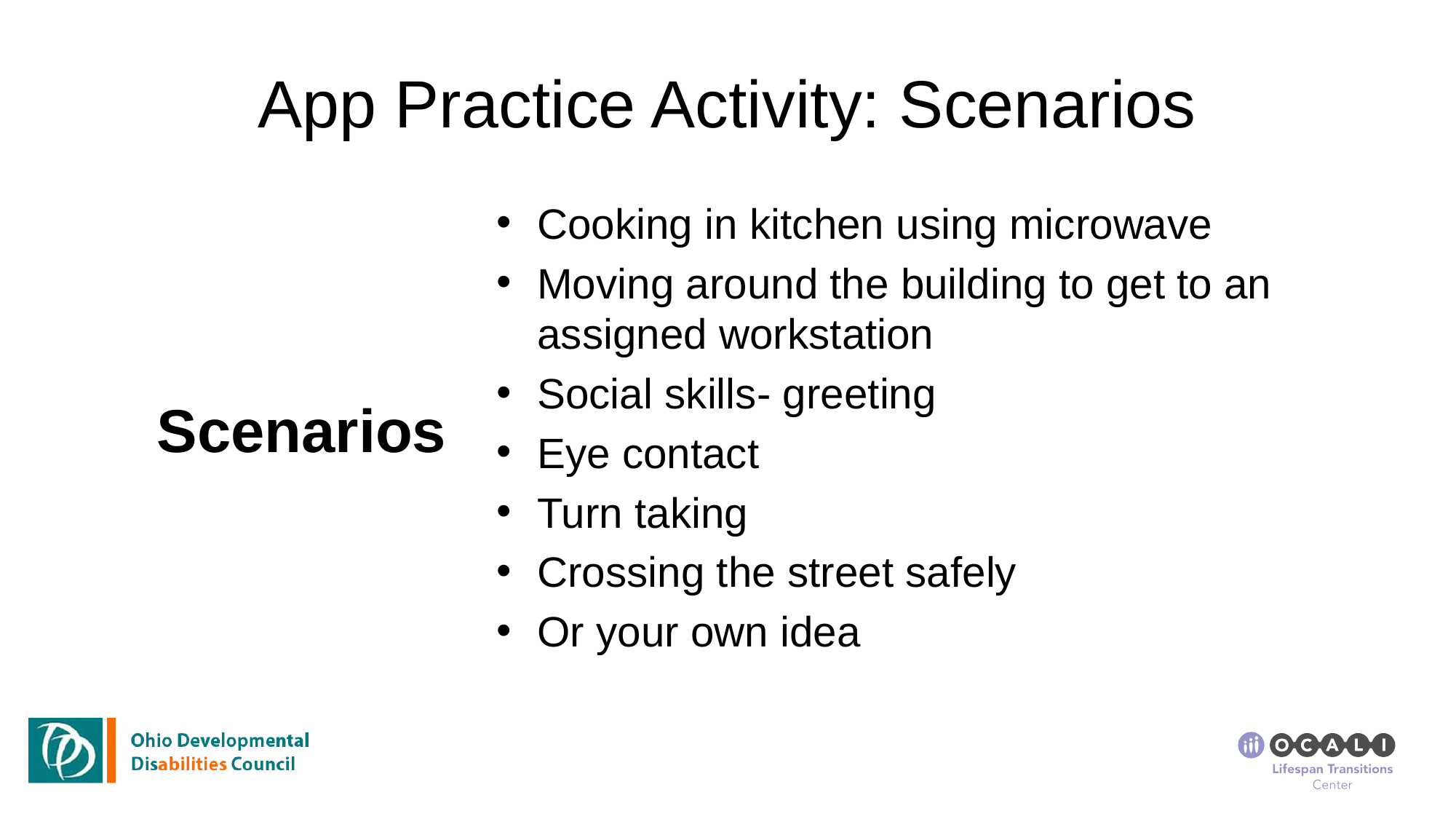

# App Practice Activity: Scenarios
Cooking in kitchen using microwave
Moving around the building to get to an assigned workstation
Social skills- greeting
Eye contact
Turn taking
Crossing the street safely
Or your own idea

Scenarios